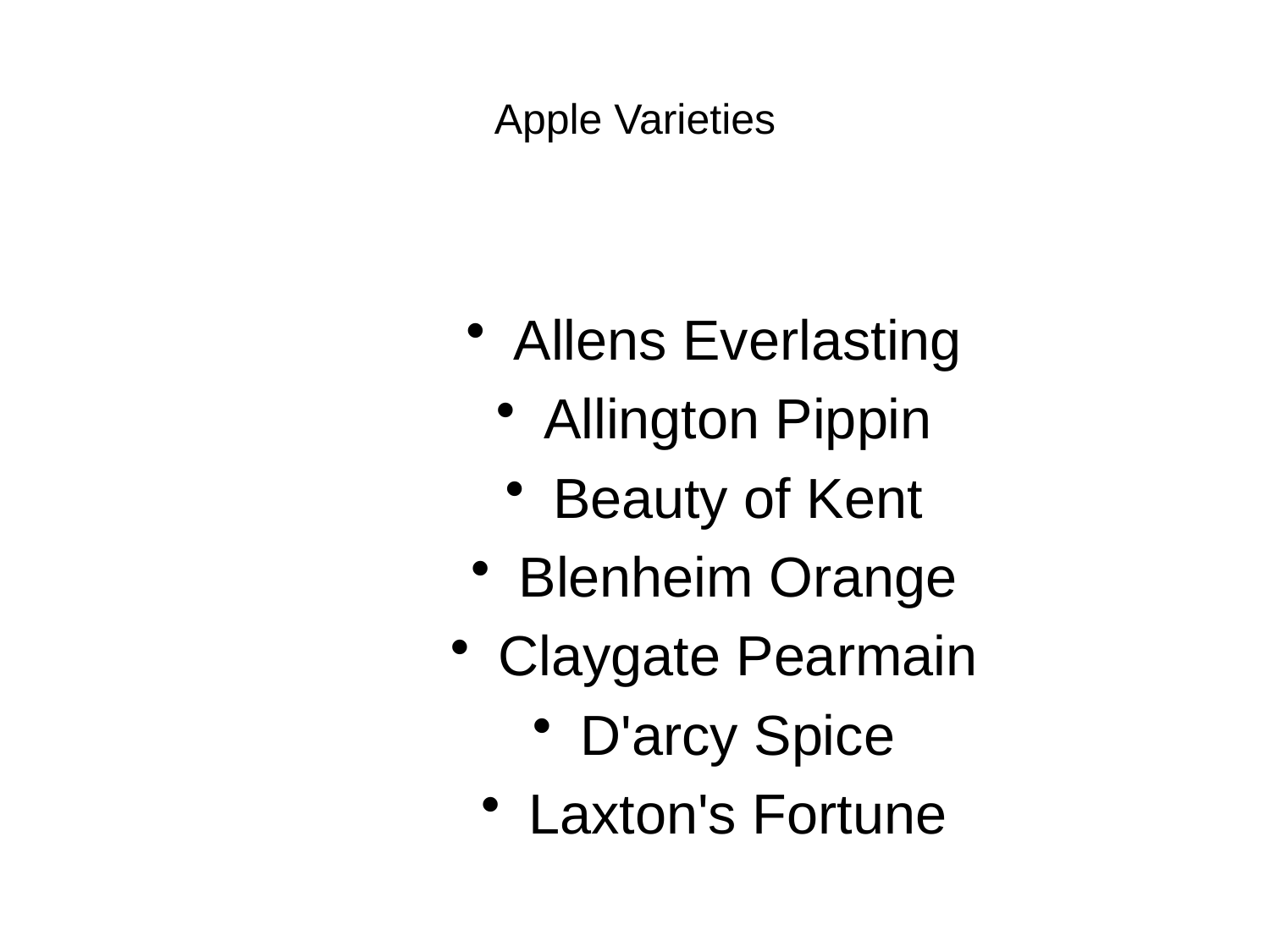

# Apple Varieties
Allens Everlasting
Allington Pippin
Beauty of Kent
Blenheim Orange
Claygate Pearmain
D'arcy Spice
Laxton's Fortune